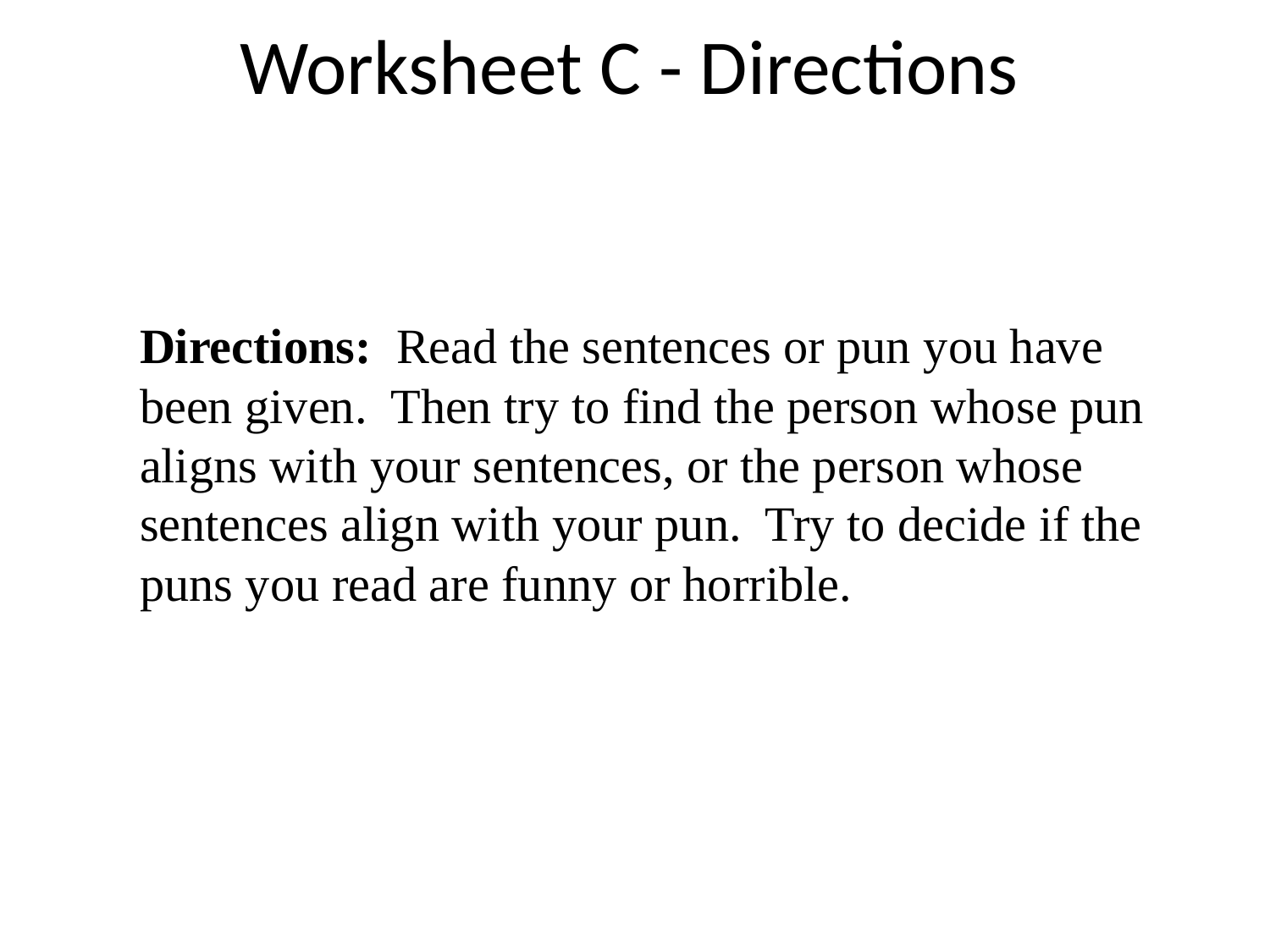

Worksheet C - Directions
Directions:  Read the sentences or pun you have been given.  Then try to find the person whose pun aligns with your sentences, or the person whose sentences align with your pun.  Try to decide if the puns you read are funny or horrible.